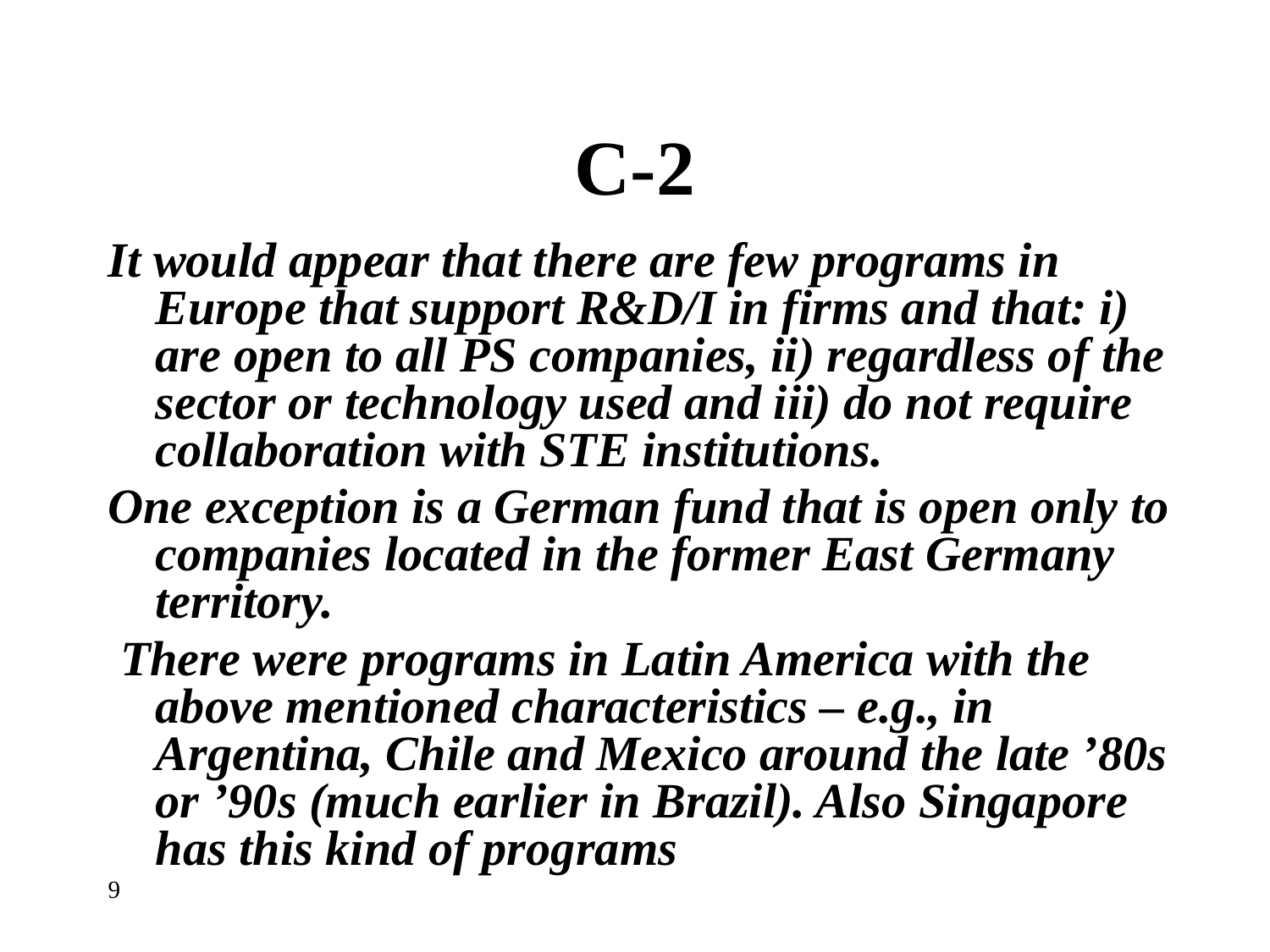

# C-2
It would appear that there are few programs in Europe that support R&D/I in firms and that: i) are open to all PS companies, ii) regardless of the sector or technology used and iii) do not require collaboration with STE institutions.
One exception is a German fund that is open only to companies located in the former East Germany territory.
 There were programs in Latin America with the above mentioned characteristics – e.g., in Argentina, Chile and Mexico around the late ’80s or ’90s (much earlier in Brazil). Also Singapore has this kind of programs
9